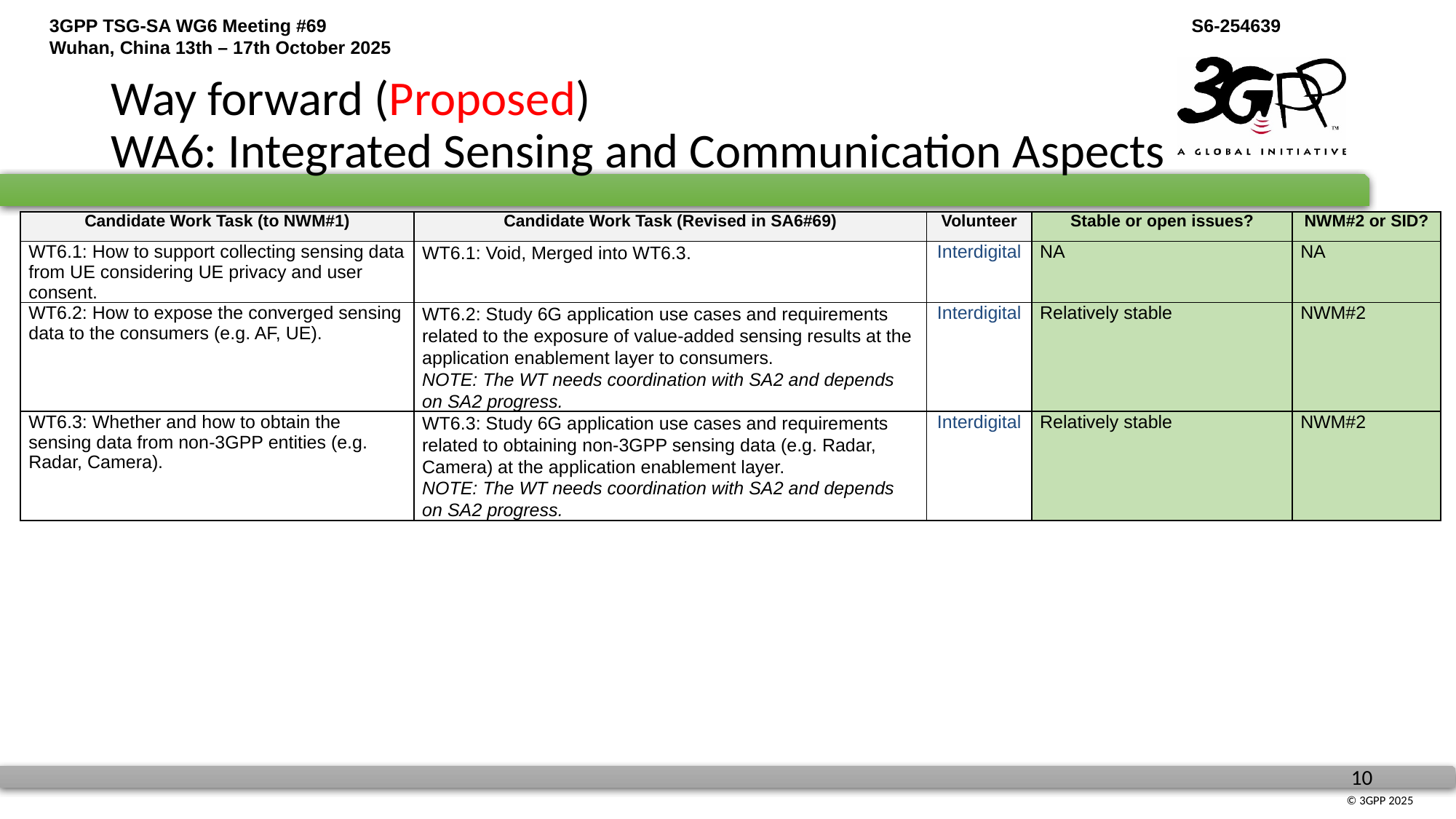

# Way forward (Proposed) WA6: Integrated Sensing and Communication Aspects
| Candidate Work Task (to NWM#1) | Candidate Work Task (Revised in SA6#69) | Volunteer | Stable or open issues? | NWM#2 or SID? |
| --- | --- | --- | --- | --- |
| WT6.1: How to support collecting sensing data from UE considering UE privacy and user consent. | WT6.1: Void, Merged into WT6.3. | Interdigital | NA | NA |
| WT6.2: How to expose the converged sensing data to the consumers (e.g. AF, UE). | WT6.2: Study 6G application use cases and requirements related to the exposure of value-added sensing results at the application enablement layer to consumers. NOTE: The WT needs coordination with SA2 and depends on SA2 progress. | Interdigital | Relatively stable | NWM#2 |
| WT6.3: Whether and how to obtain the sensing data from non-3GPP entities (e.g. Radar, Camera). | WT6.3: Study 6G application use cases and requirements related to obtaining non-3GPP sensing data (e.g. Radar, Camera) at the application enablement layer. NOTE: The WT needs coordination with SA2 and depends on SA2 progress. | Interdigital | Relatively stable | NWM#2 |